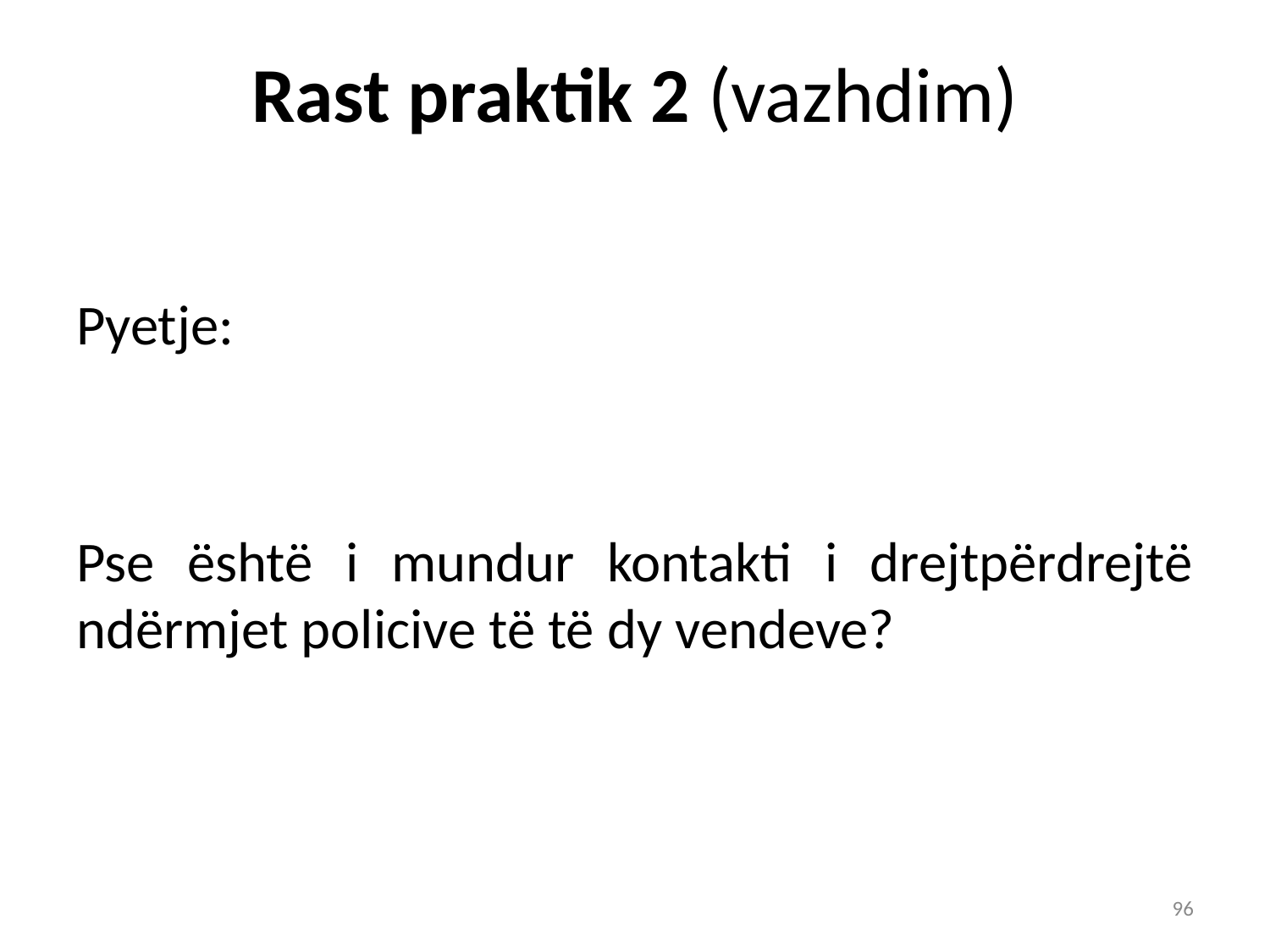

# Rast praktik 2 (vazhdim)
Pyetje:

Pse është i mundur kontakti i drejtpërdrejtë ndërmjet policive të të dy vendeve?

96